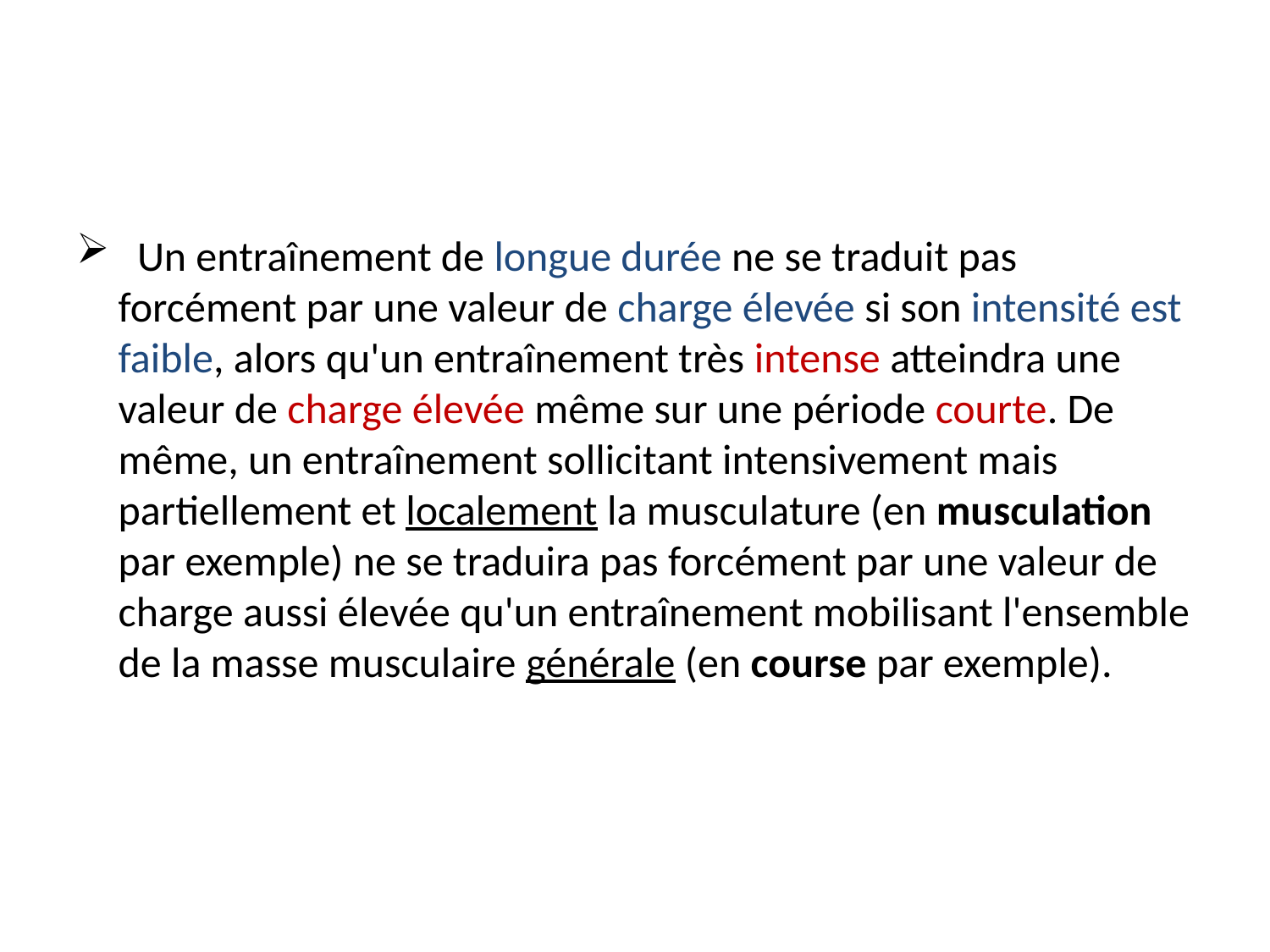

Un entraînement de longue durée ne se traduit pas forcément par une valeur de charge élevée si son intensité est faible, alors qu'un entraînement très intense atteindra une valeur de charge élevée même sur une période courte. De même, un entraînement sollicitant intensivement mais partiellement et localement la musculature (en musculation par exemple) ne se traduira pas forcément par une valeur de charge aussi élevée qu'un entraînement mobilisant l'ensemble de la masse musculaire générale (en course par exemple).